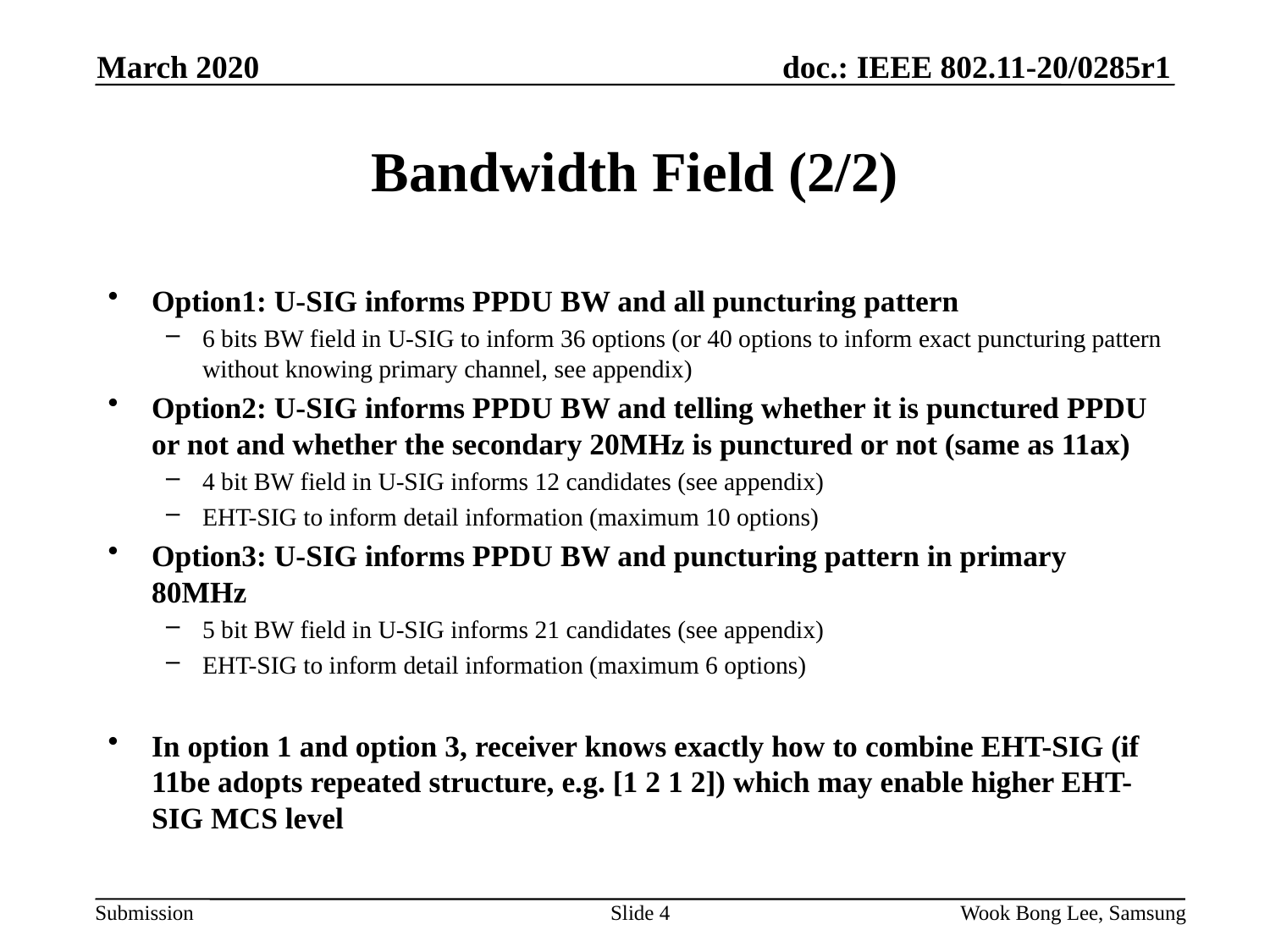

March 2020
# Bandwidth Field (2/2)
Option1: U-SIG informs PPDU BW and all puncturing pattern
6 bits BW field in U-SIG to inform 36 options (or 40 options to inform exact puncturing pattern without knowing primary channel, see appendix)
Option2: U-SIG informs PPDU BW and telling whether it is punctured PPDU or not and whether the secondary 20MHz is punctured or not (same as 11ax)
4 bit BW field in U-SIG informs 12 candidates (see appendix)
EHT-SIG to inform detail information (maximum 10 options)
Option3: U-SIG informs PPDU BW and puncturing pattern in primary 80MHz
5 bit BW field in U-SIG informs 21 candidates (see appendix)
EHT-SIG to inform detail information (maximum 6 options)

In option 1 and option 3, receiver knows exactly how to combine EHT-SIG (if 11be adopts repeated structure, e.g. [1 2 1 2]) which may enable higher EHT-SIG MCS level
Slide 4
Wook Bong Lee, Samsung